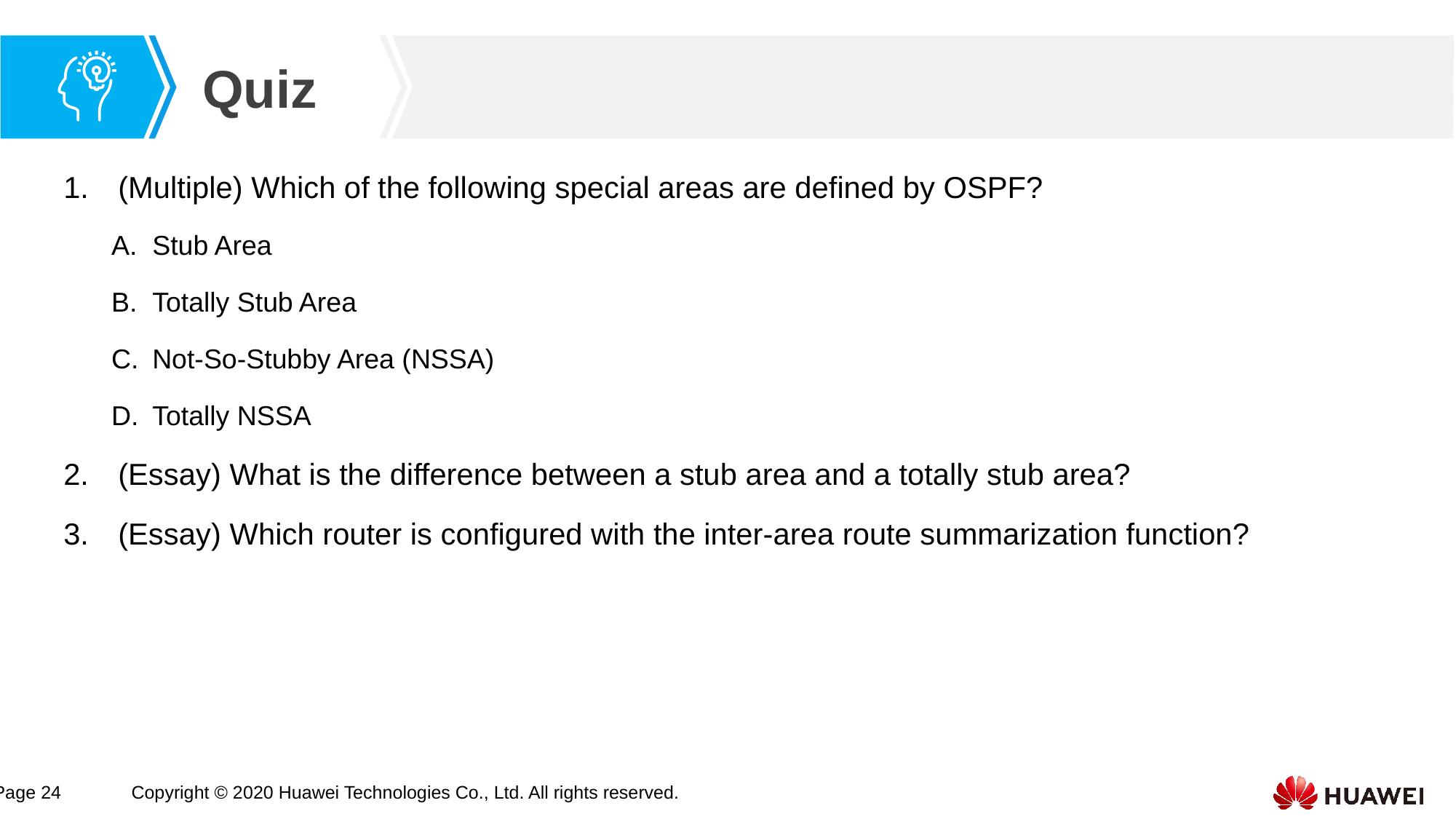

(Multiple) Which of the following special areas are defined by OSPF?
Stub Area
Totally Stub Area
Not-So-Stubby Area (NSSA)
Totally NSSA
(Essay) What is the difference between a stub area and a totally stub area?
(Essay) Which router is configured with the inter-area route summarization function?